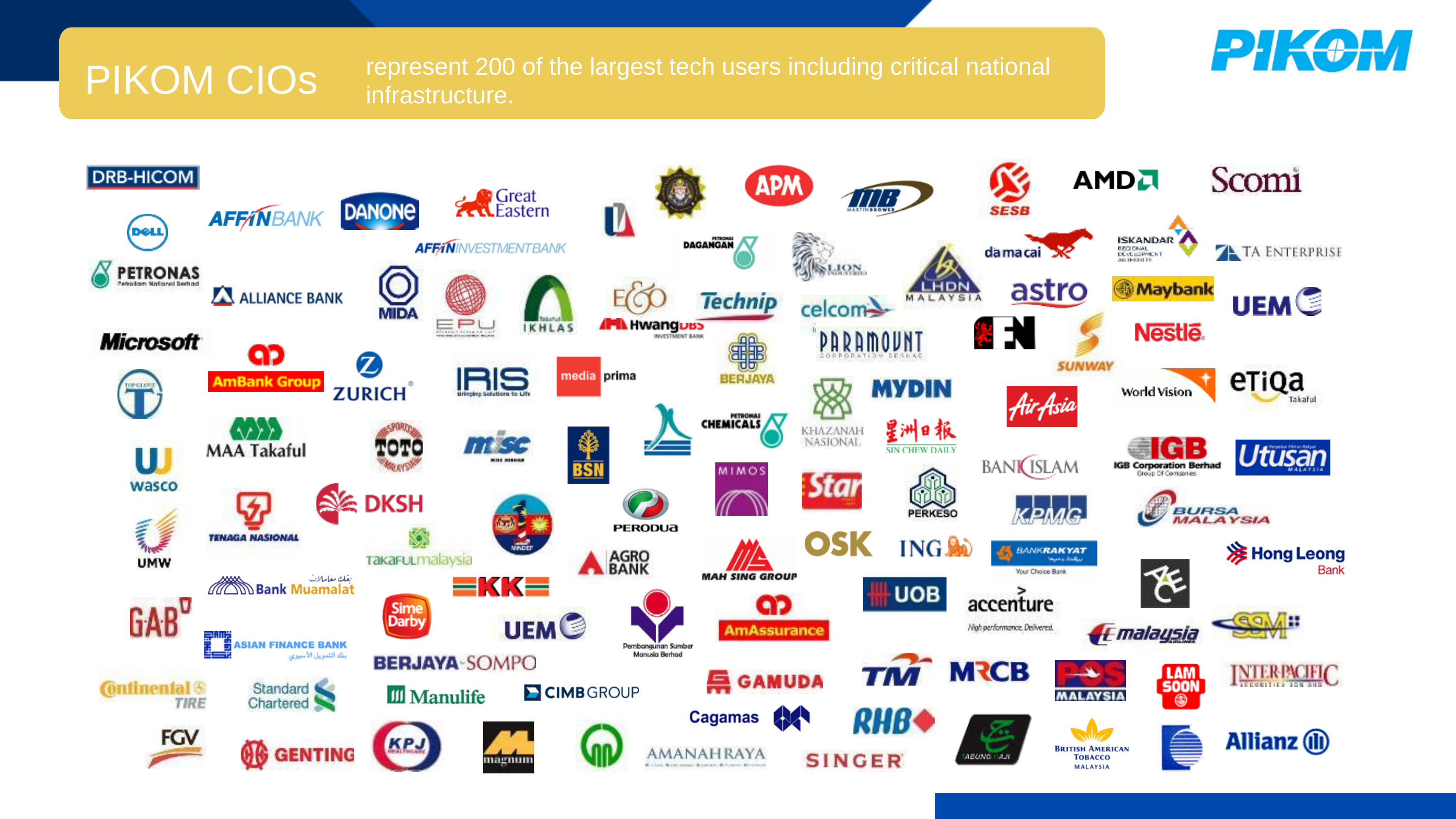

represent 200 of the largest tech users including critical national infrastructure.
PIKOM CIOs